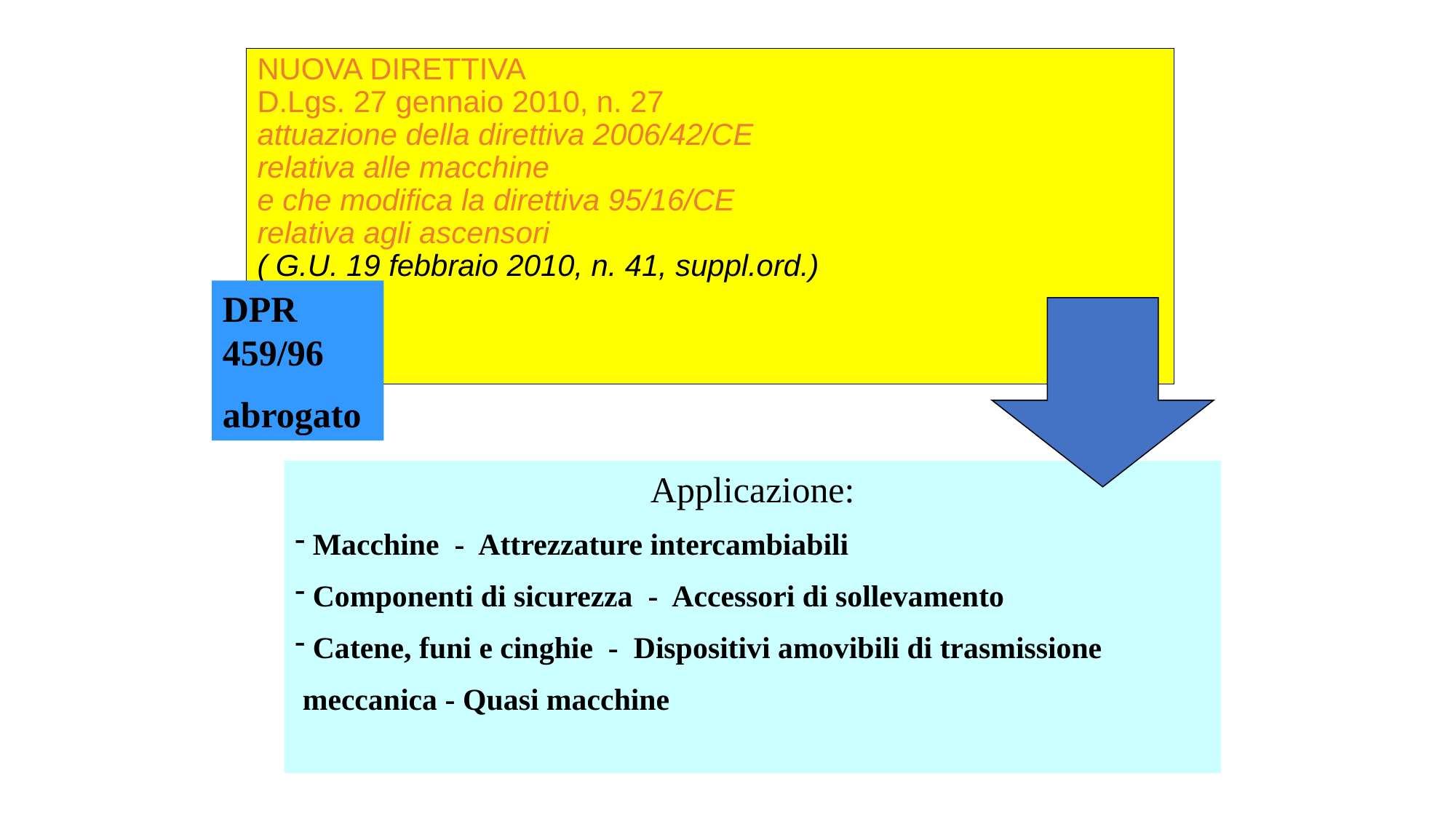

# NUOVA DIRETTIVA D.Lgs. 27 gennaio 2010, n. 27 attuazione della direttiva 2006/42/CE relativa alle macchine e che modifica la direttiva 95/16/CE relativa agli ascensori ( G.U. 19 febbraio 2010, n. 41, suppl.ord.)
DPR 459/96
abrogato

Applicazione:
 Macchine  -  Attrezzature intercambiabili
 Componenti di sicurezza  -  Accessori di sollevamento
 Catene, funi e cinghie  -  Dispositivi amovibili di trasmissione
 meccanica - Quasi macchine